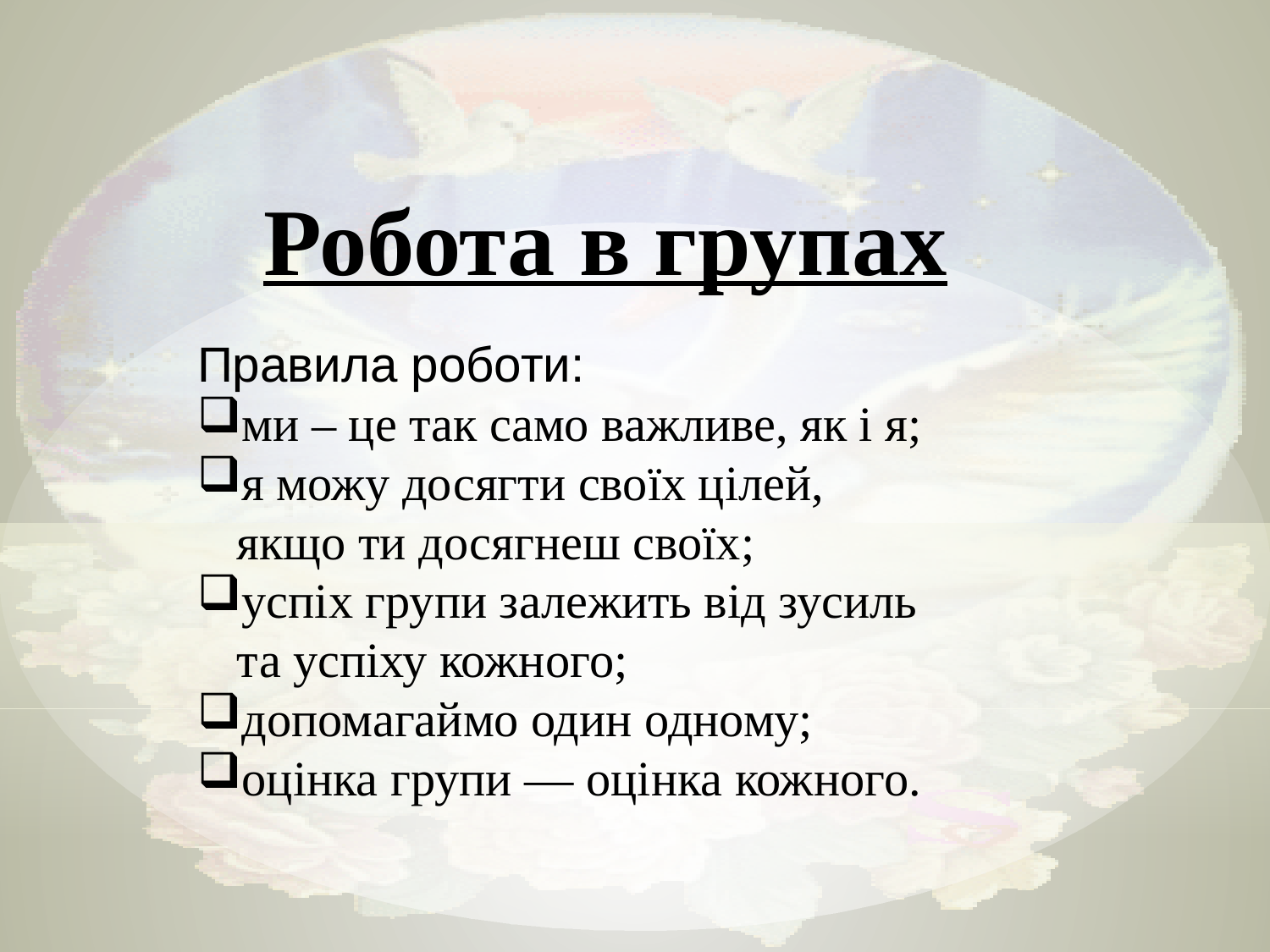

Робота в групах
Правила роботи:
ми – це так само важливе, як і я;
я можу досягти своїх цілей, якщо ти досягнеш своїх;
успіх групи залежить від зусиль та успіху кож­ного;
допомагаймо один одному;
оцінка групи — оцінка кожного.